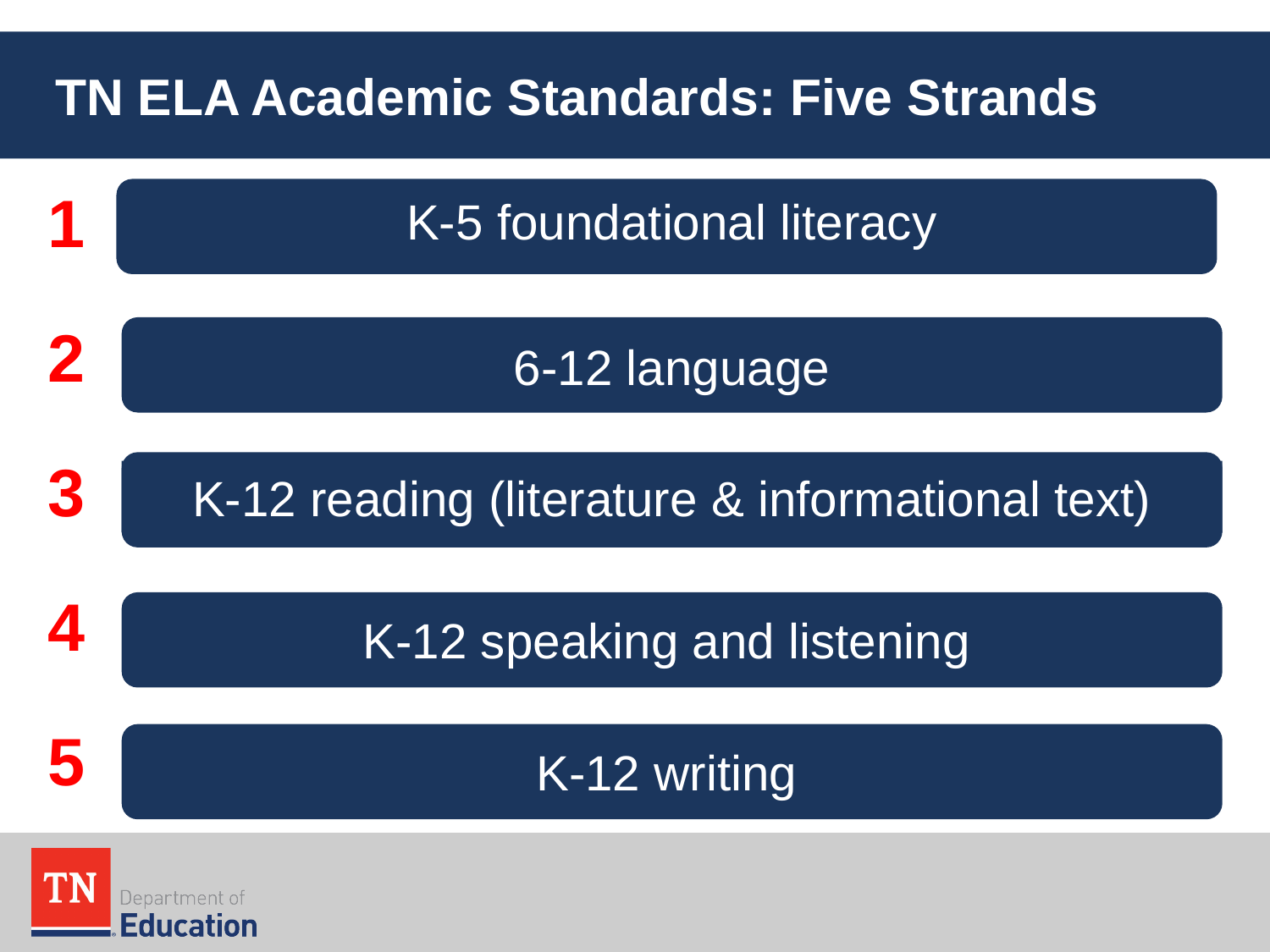

# TN ELA Academic Standards: Five Strands
1

K-5 foundational literacy
2

6-12 language
3

K-12 reading (literature & informational text)
4

K-12 speaking and listening
5

K-12 writing